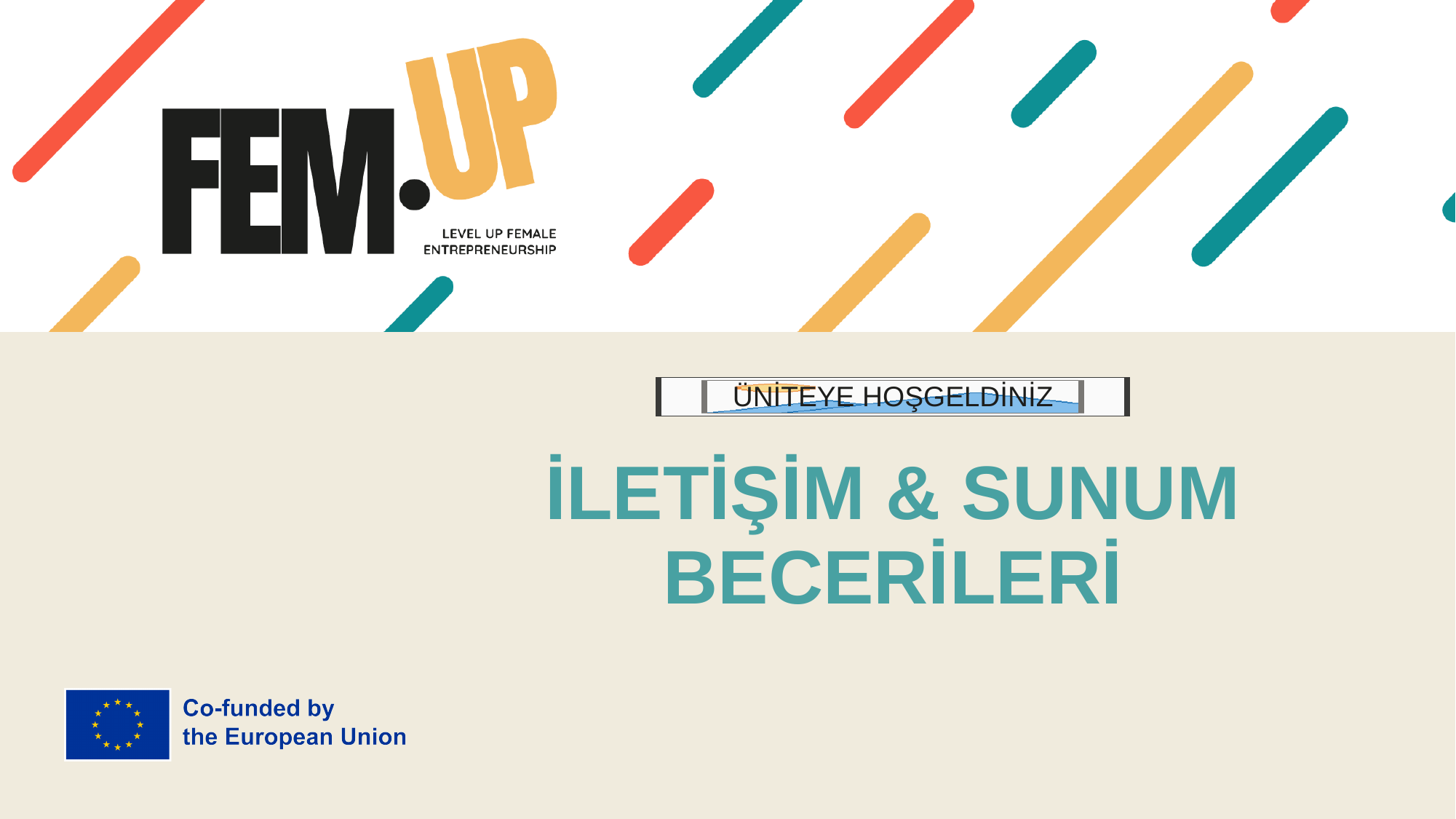

ÜNİTEYE HOŞGELDİNİZ
# İLETİŞİM & SUNUM BECERİLERİ